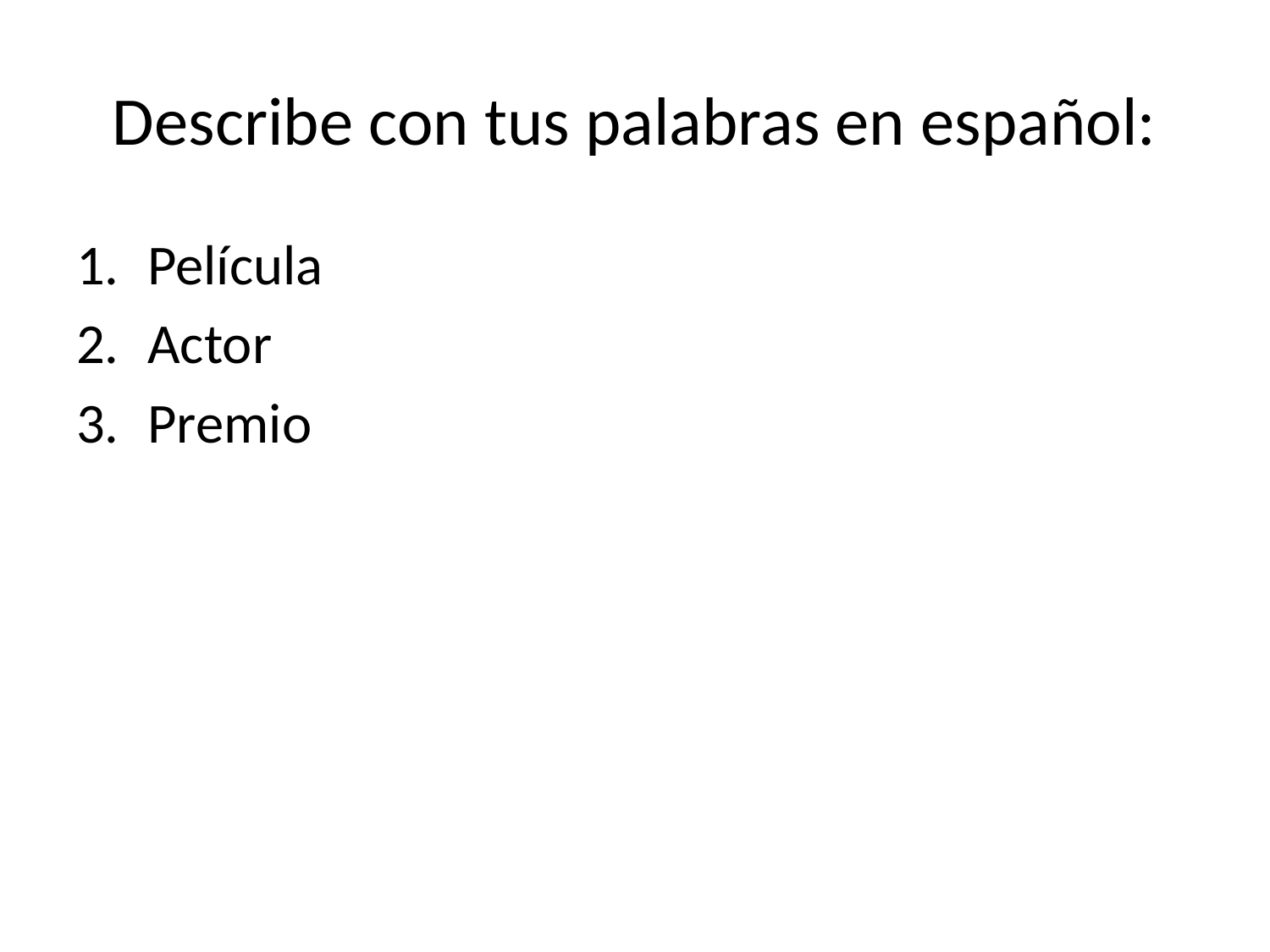

# Describe con tus palabras en español:
Película
Actor
Premio